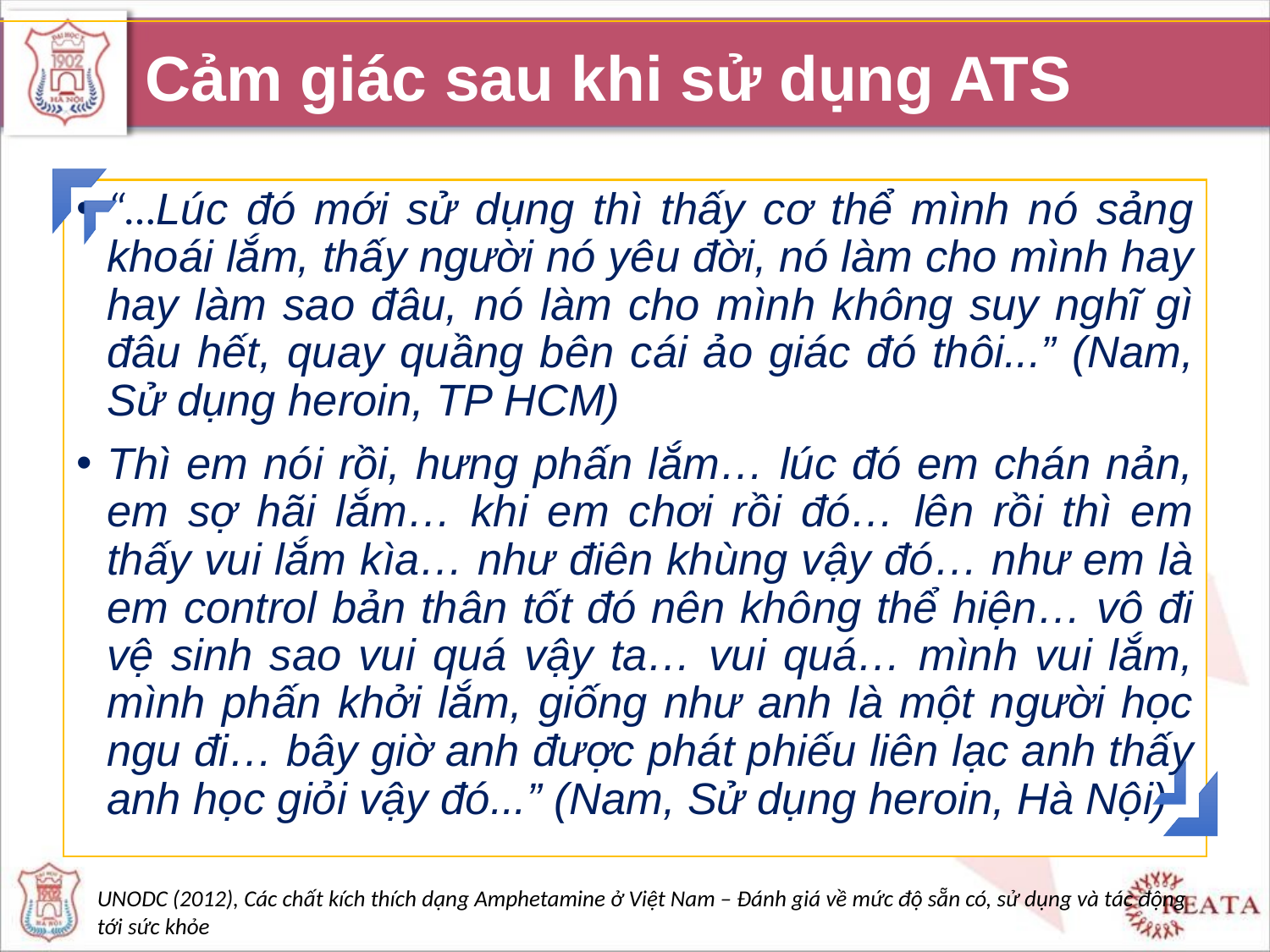

# Cảm giác sau khi sử dụng ATS

“…Lúc đó mới sử dụng thì thấy cơ thể mình nó sảng khoái lắm, thấy người nó yêu đời, nó làm cho mình hay hay làm sao đâu, nó làm cho mình không suy nghĩ gì đâu hết, quay quầng bên cái ảo giác đó thôi...” (Nam, Sử dụng heroin, TP HCM)
Thì em nói rồi, hưng phấn lắm… lúc đó em chán nản, em sợ hãi lắm… khi em chơi rồi đó… lên rồi thì em thấy vui lắm kìa… như điên khùng vậy đó… như em là em control bản thân tốt đó nên không thể hiện… vô đi vệ sinh sao vui quá vậy ta… vui quá… mình vui lắm, mình phấn khởi lắm, giống như anh là một người học ngu đi… bây giờ anh được phát phiếu liên lạc anh thấy anh học giỏi vậy đó...” (Nam, Sử dụng heroin, Hà Nội)

UNODC (2012), Các chất kích thích dạng Amphetamine ở Việt Nam – Đánh giá về mức độ sẵn có, sử dụng và tác động tới sức khỏe